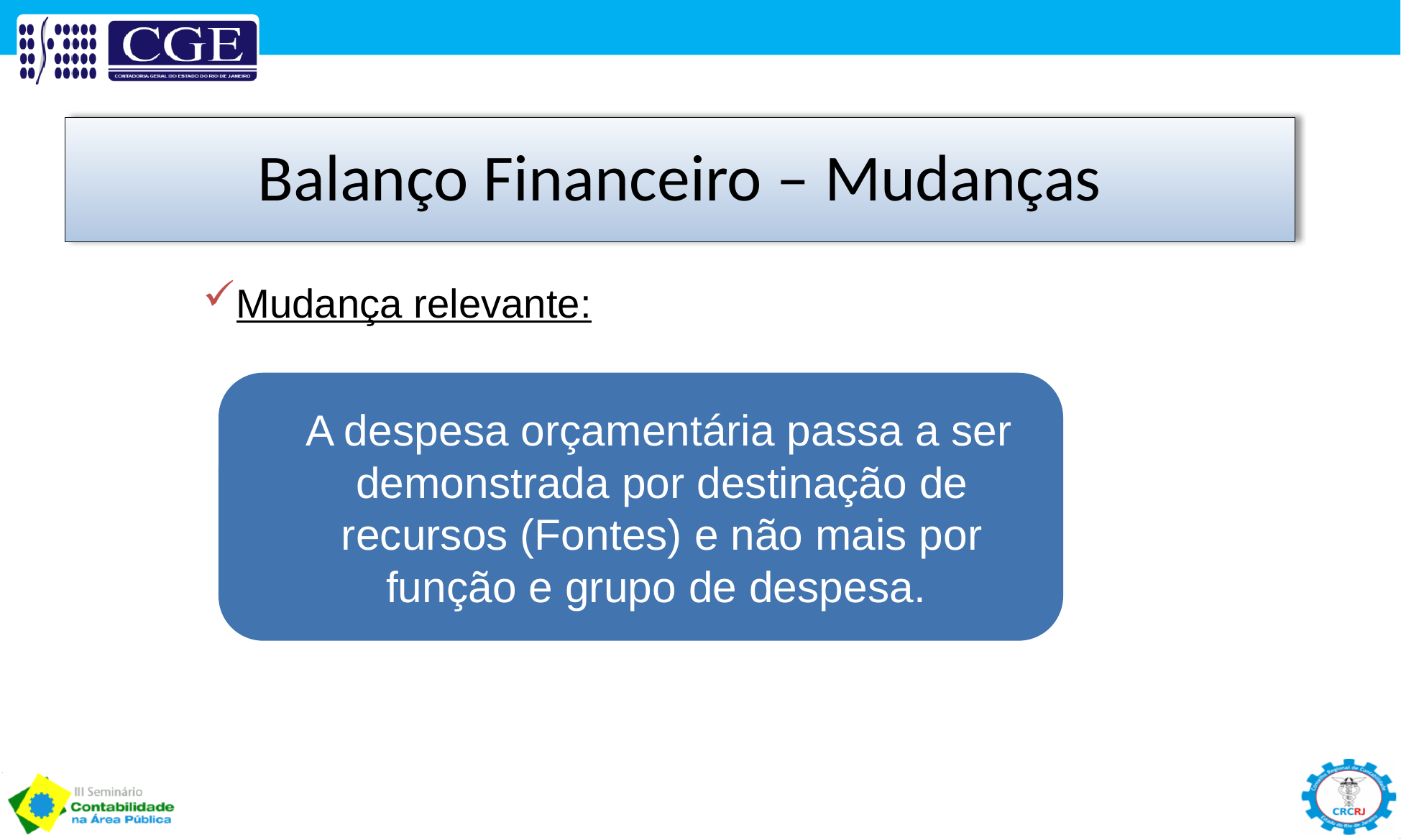

Balanço Financeiro – Mudanças
Mudança relevante:

A despesa orçamentária passa a ser demonstrada por destinação de recursos (Fontes) e não mais por função e grupo de despesa.